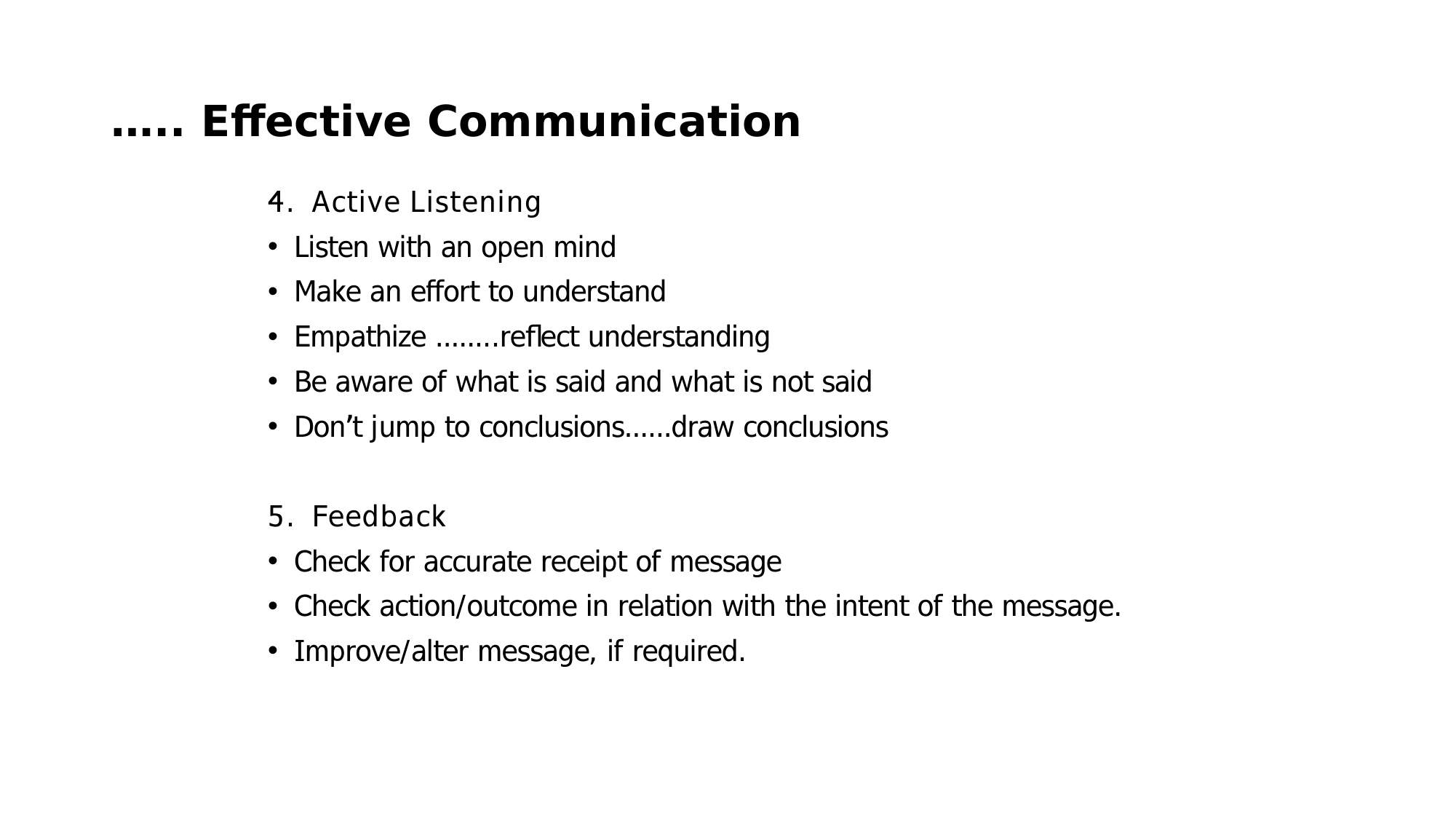

# ….. Effective Communication
4.  Active Listening
Listen with an open mind
Make an effort to understand
Empathize ……..reflect understanding
Be aware of what is said and what is not said
Don’t jump to conclusions……draw conclusions

5.  Feedback
Check for accurate receipt of message
Check action/outcome in relation with the intent of the message.
Improve/alter message, if required.